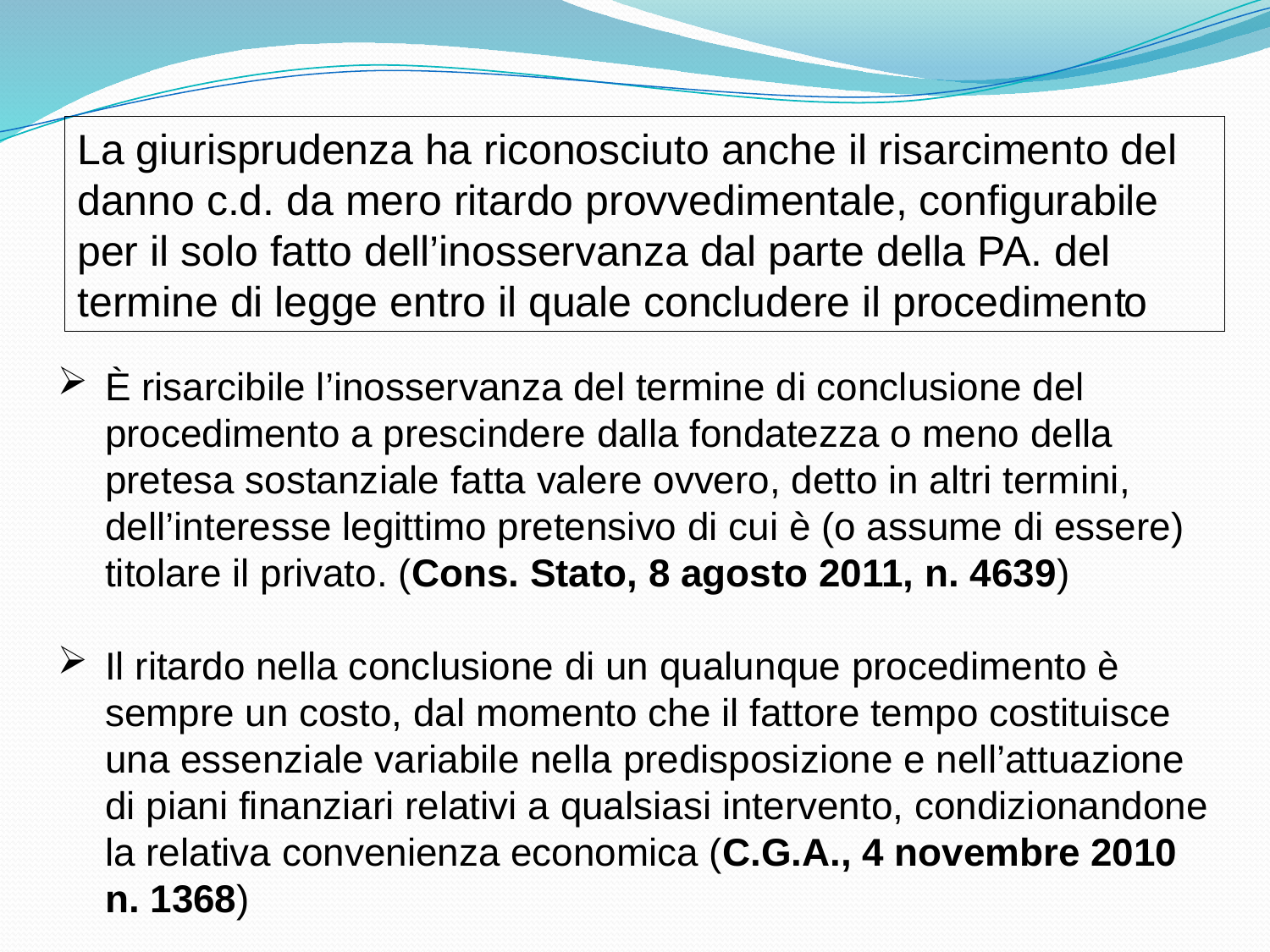

La giurisprudenza ha riconosciuto anche il risarcimento del danno c.d. da mero ritardo provvedimentale, configurabile per il solo fatto dell’inosservanza dal parte della PA. del termine di legge entro il quale concludere il procedimento
È risarcibile l’inosservanza del termine di conclusione del procedimento a prescindere dalla fondatezza o meno della pretesa sostanziale fatta valere ovvero, detto in altri termini, dell’interesse legittimo pretensivo di cui è (o assume di essere) titolare il privato. (Cons. Stato, 8 agosto 2011, n. 4639)

Il ritardo nella conclusione di un qualunque procedimento è sempre un costo, dal momento che il fattore tempo costituisce  una essenziale variabile nella predisposizione e nell’attuazione di piani finanziari relativi a qualsiasi intervento, condizionandone la relativa convenienza economica (C.G.A., 4 novembre 2010 n. 1368)